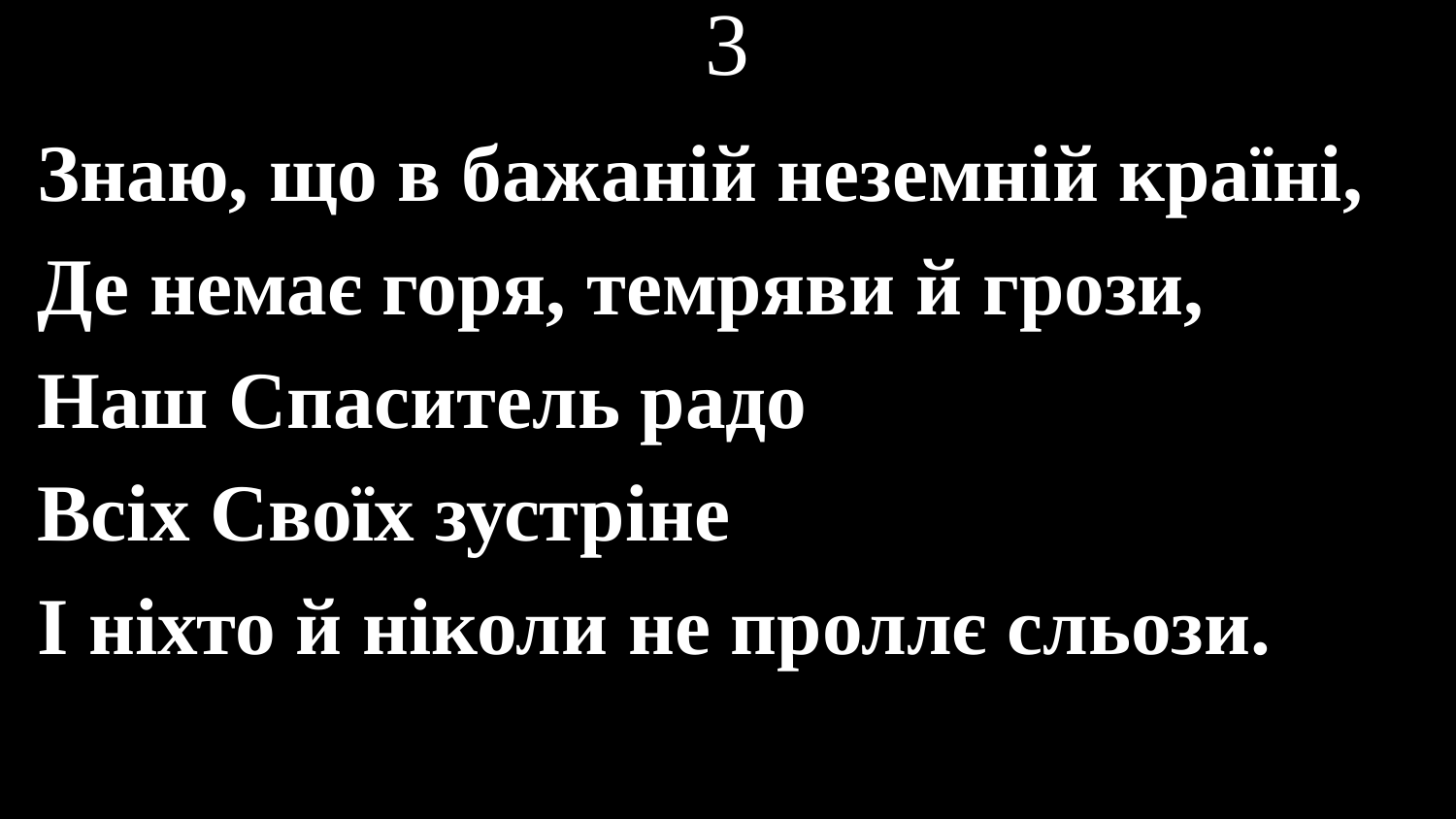

# 3
Знаю, що в бажаній неземній країні,
Де немає горя, темряви й грози,
Наш Спаситель радо
Всіх Своїх зустріне
І ніхто й ніколи не проллє сльози.